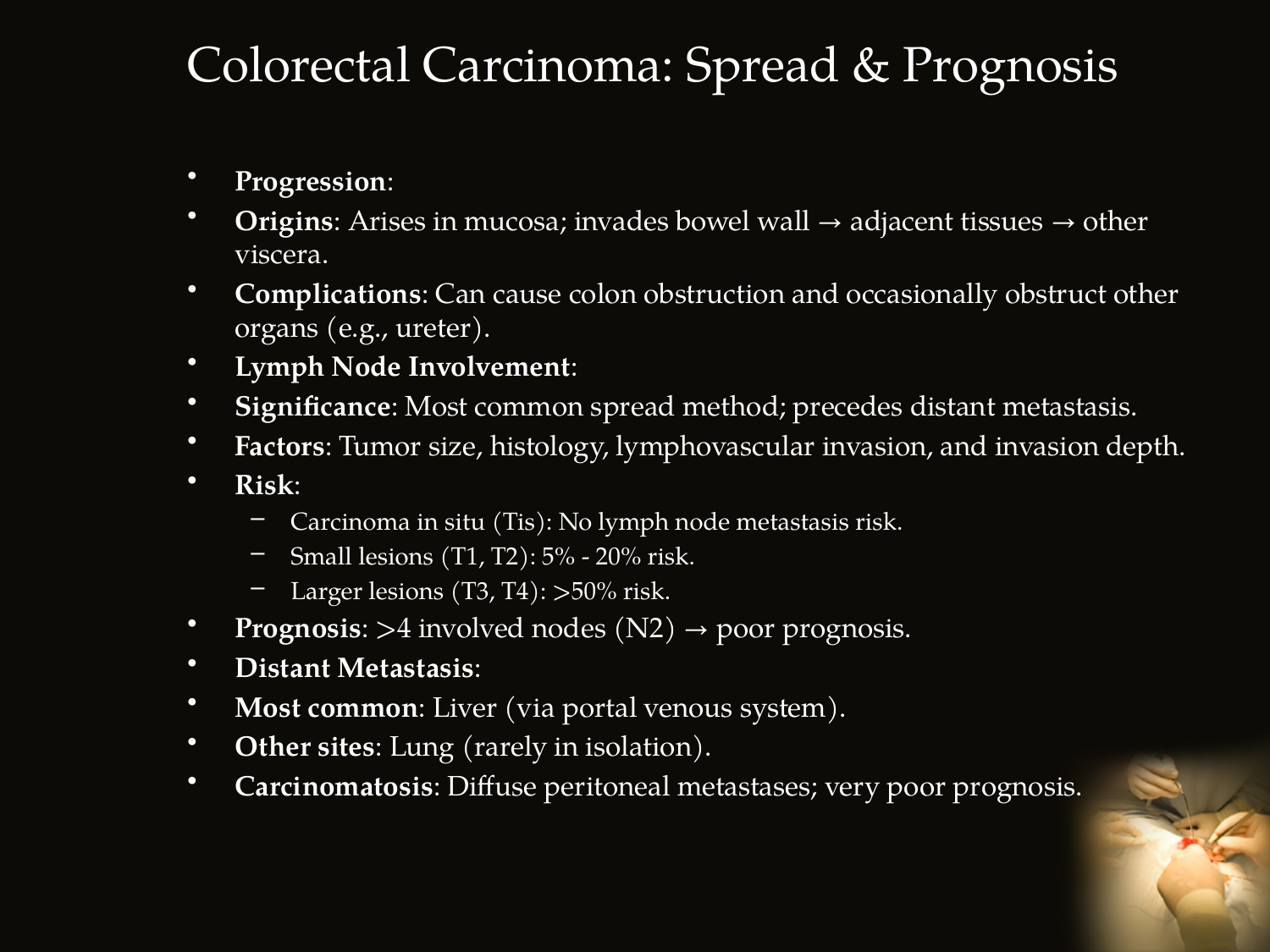

# Colorectal Carcinoma: Spread & Prognosis
Progression:
Origins: Arises in mucosa; invades bowel wall → adjacent tissues → other viscera.
Complications: Can cause colon obstruction and occasionally obstruct other organs (e.g., ureter).
Lymph Node Involvement:
Significance: Most common spread method; precedes distant metastasis.
Factors: Tumor size, histology, lymphovascular invasion, and invasion depth.
Risk:
Carcinoma in situ (Tis): No lymph node metastasis risk.
Small lesions (T1, T2): 5% - 20% risk.
Larger lesions (T3, T4): >50% risk.
Prognosis: >4 involved nodes (N2) → poor prognosis.
Distant Metastasis:
Most common: Liver (via portal venous system).
Other sites: Lung (rarely in isolation).
Carcinomatosis: Diffuse peritoneal metastases; very poor prognosis.